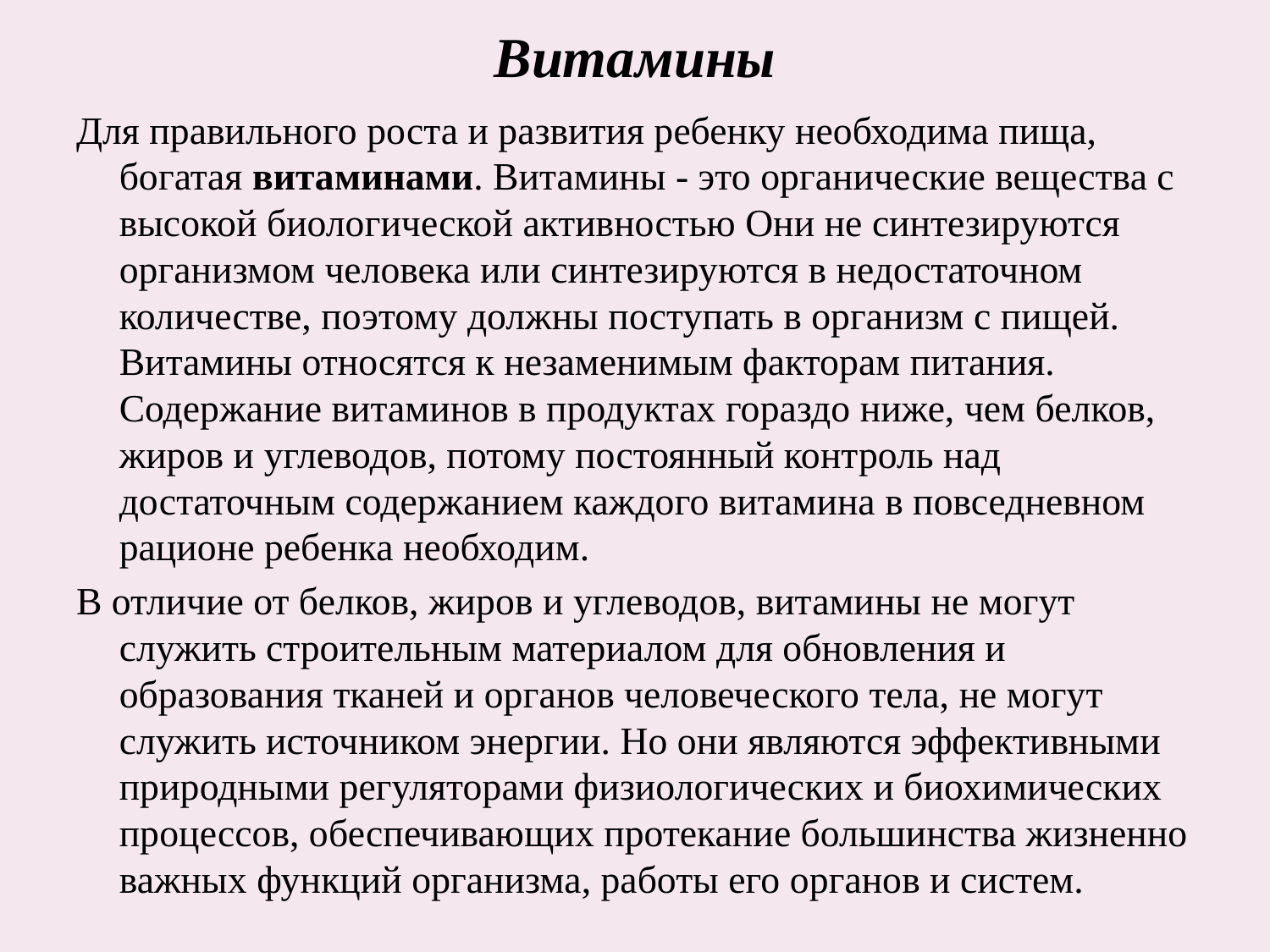

# Витамины
Для правильного роста и развития ребенку необходима пища, богатая витаминами. Витамины - это органические вещества с высокой биологической активностью Они не синтезируются организмом человека или синтезируются в недостаточном количестве, поэтому должны поступать в организм с пищей. Витамины относятся к незаменимым факторам питания. Содержание витаминов в продуктах гораздо ниже, чем белков, жиров и углеводов, потому постоянный контроль над достаточным содержанием каждого витамина в повседневном рационе ребенка необходим.
В отличие от белков, жиров и углеводов, витамины не могут служить строительным материалом для обновления и образования тканей и органов человеческого тела, не могут служить источником энергии. Но они являются эффективными природными регуляторами физиологических и биохимических процессов, обеспечивающих протекание большинства жизненно важных функций организма, работы его органов и систем.